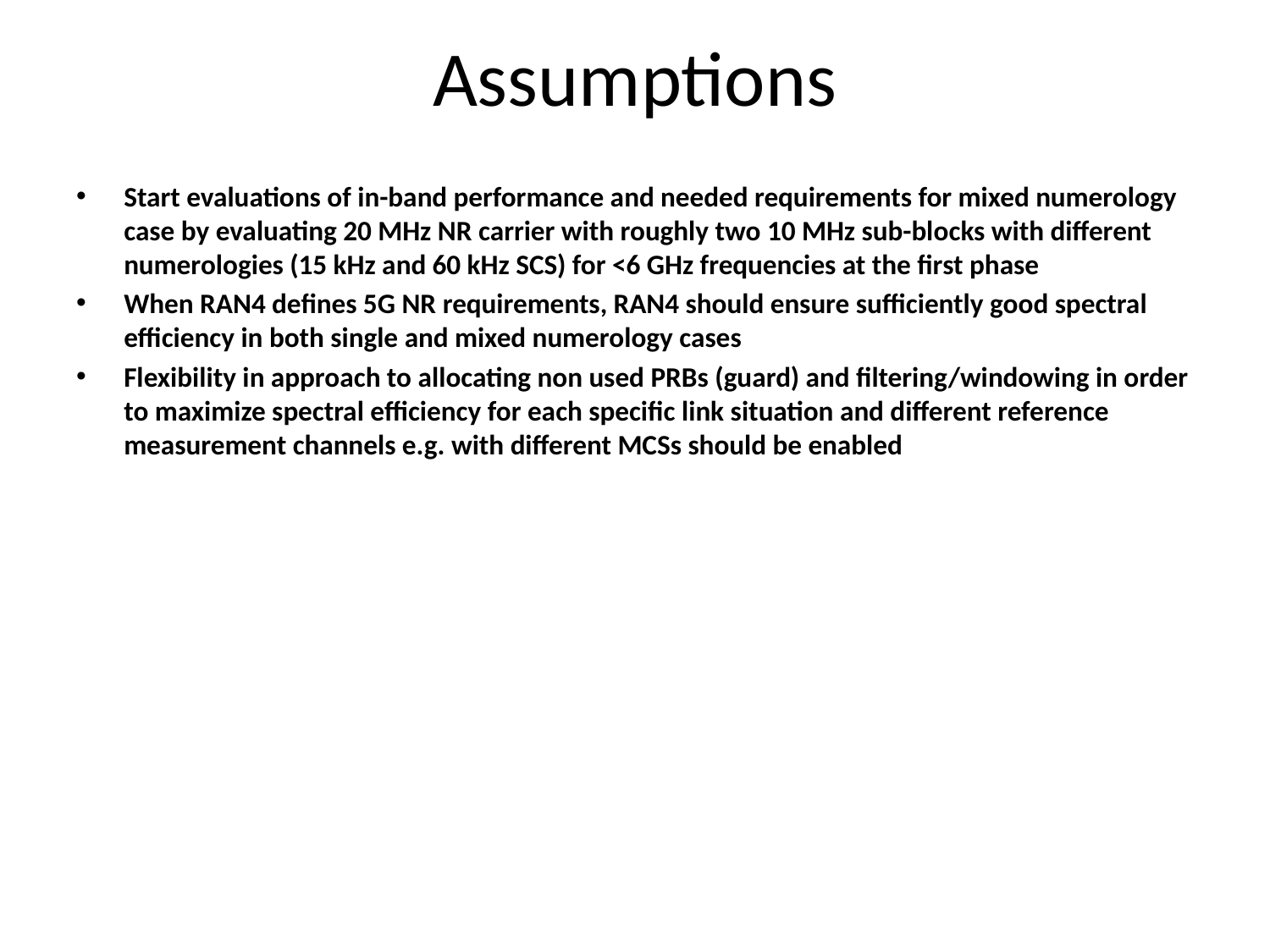

# Assumptions
Start evaluations of in-band performance and needed requirements for mixed numerology case by evaluating 20 MHz NR carrier with roughly two 10 MHz sub-blocks with different numerologies (15 kHz and 60 kHz SCS) for <6 GHz frequencies at the first phase
When RAN4 defines 5G NR requirements, RAN4 should ensure sufficiently good spectral efficiency in both single and mixed numerology cases
Flexibility in approach to allocating non used PRBs (guard) and filtering/windowing in order to maximize spectral efficiency for each specific link situation and different reference measurement channels e.g. with different MCSs should be enabled